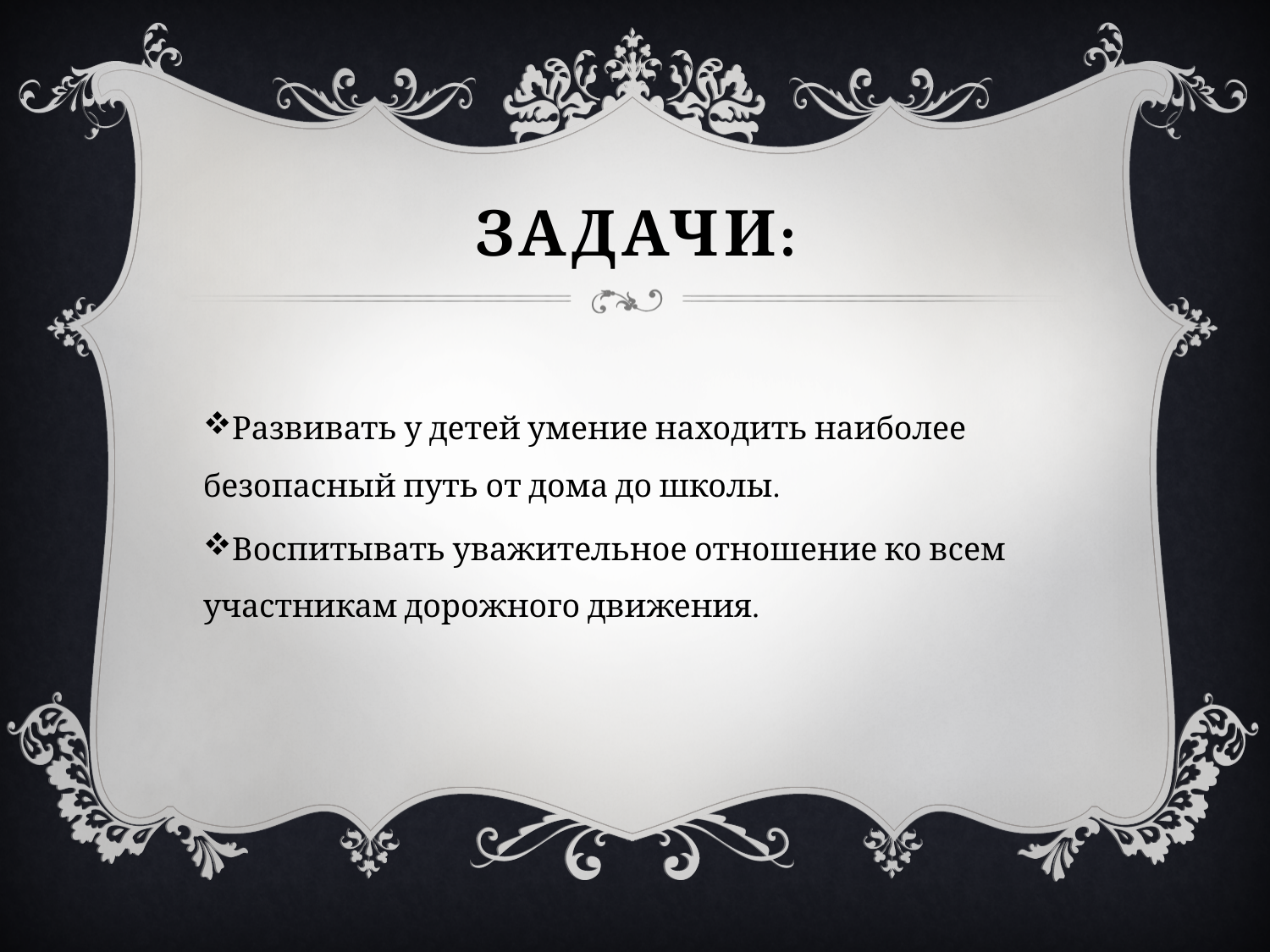

# Задачи:

Развивать у детей умение находить наиболее безопасный путь от дома до школы.
Воспитывать уважительное отношение ко всем участникам дорожного движения.